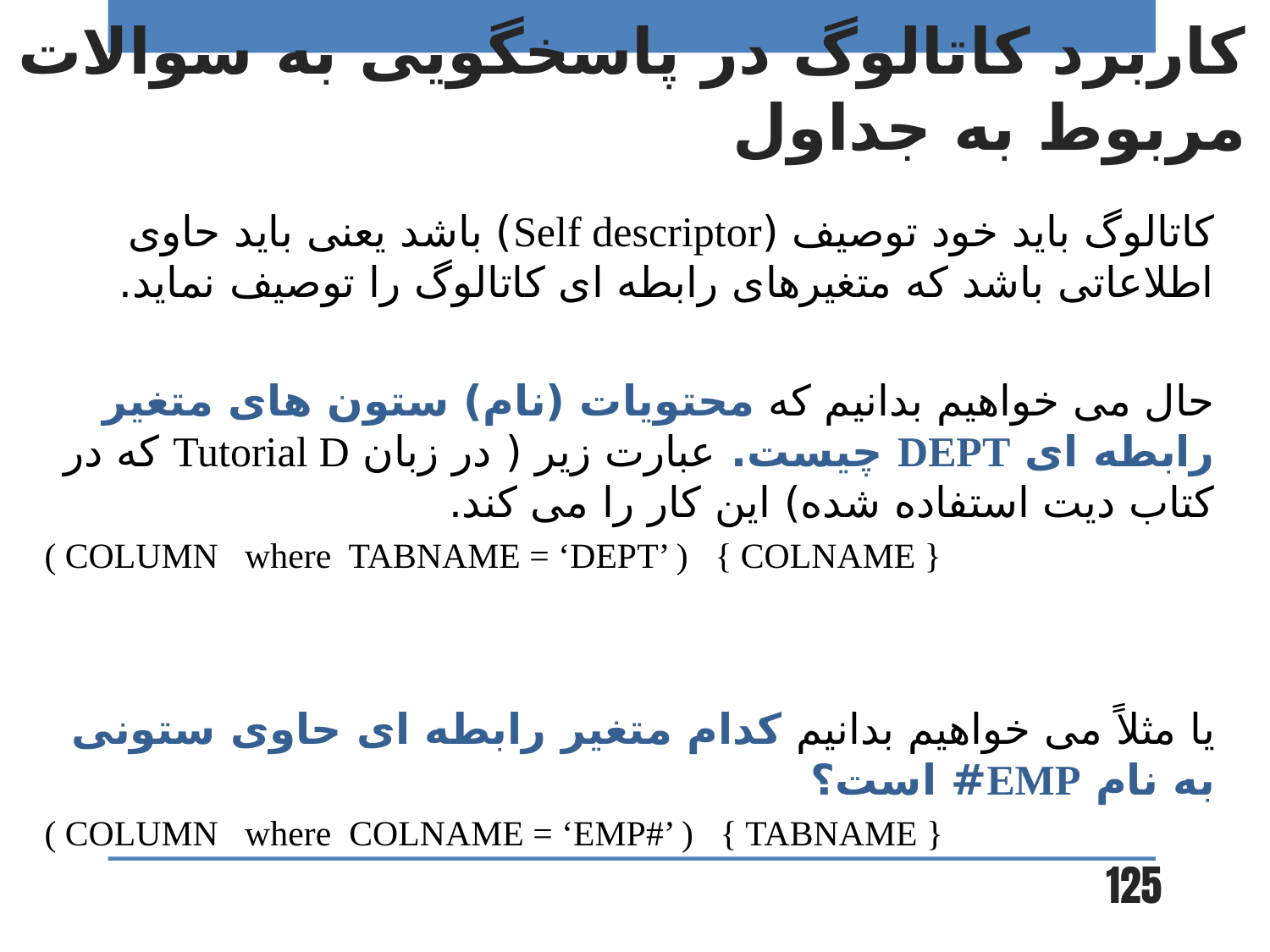

# کاربرد کاتالوگ در پاسخگویی به سوالات مربوط به جداول
کاتالوگ باید خود توصیف (Self descriptor) باشد یعنی باید حاوی اطلاعاتی باشد که متغیرهای رابطه ای کاتالوگ را توصیف نماید.

حال می خواهیم بدانیم که محتویات (نام) ستون های متغیر رابطه ای DEPT چیست. عبارت زیر ( در زبان Tutorial D که در کتاب دیت استفاده شده) این کار را می کند.
( COLUMN   where  TABNAME = ‘DEPT’ )   { COLNAME }

یا مثلاً می خواهیم بدانیم کدام متغیر رابطه ای حاوی ستونی به نام EMP# است؟
( COLUMN   where  COLNAME = ‘EMP#’ )   { TABNAME }
125